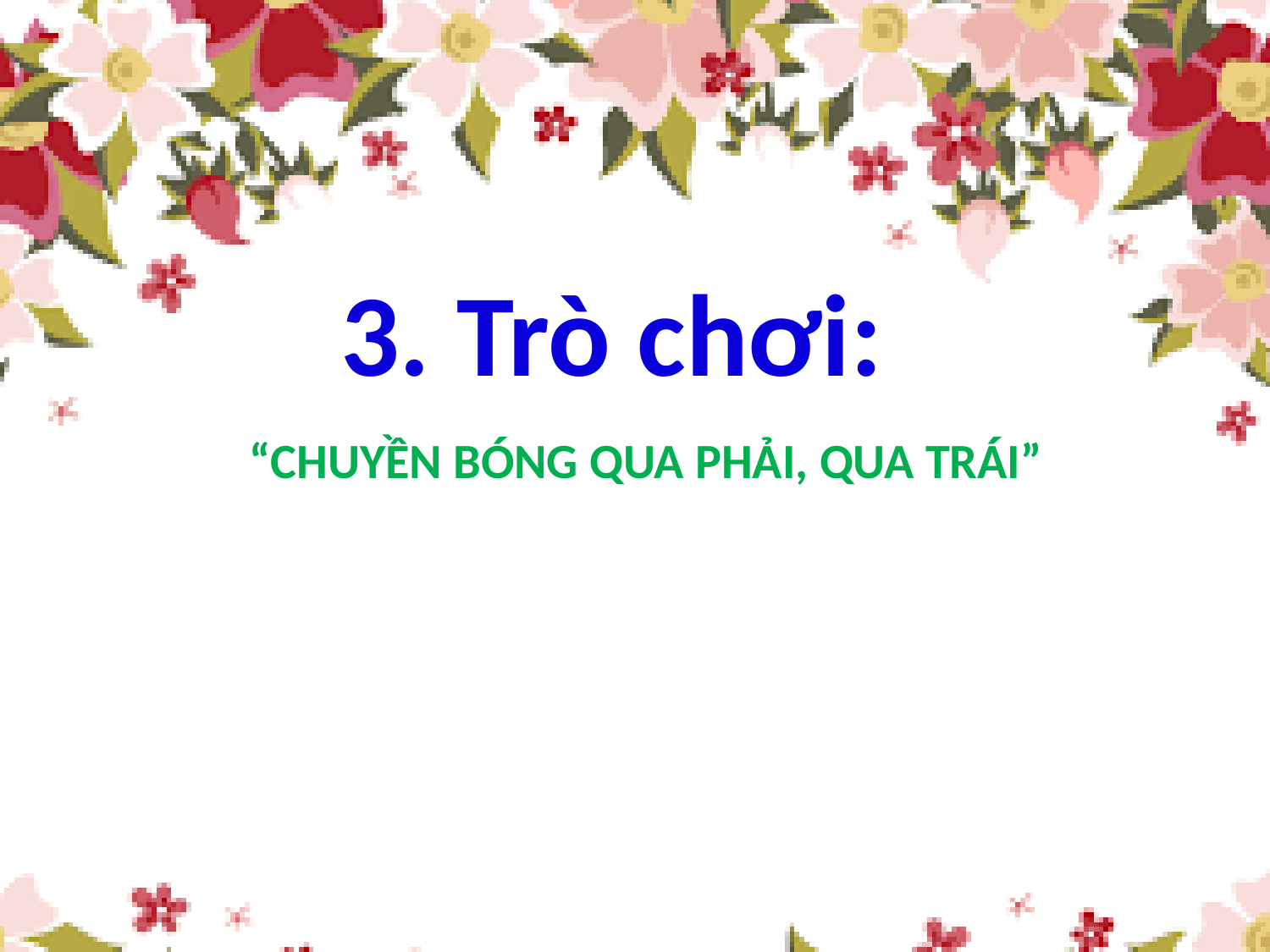

3. Trò chơi:
“Chuyền bóng qua phải, qua trái”